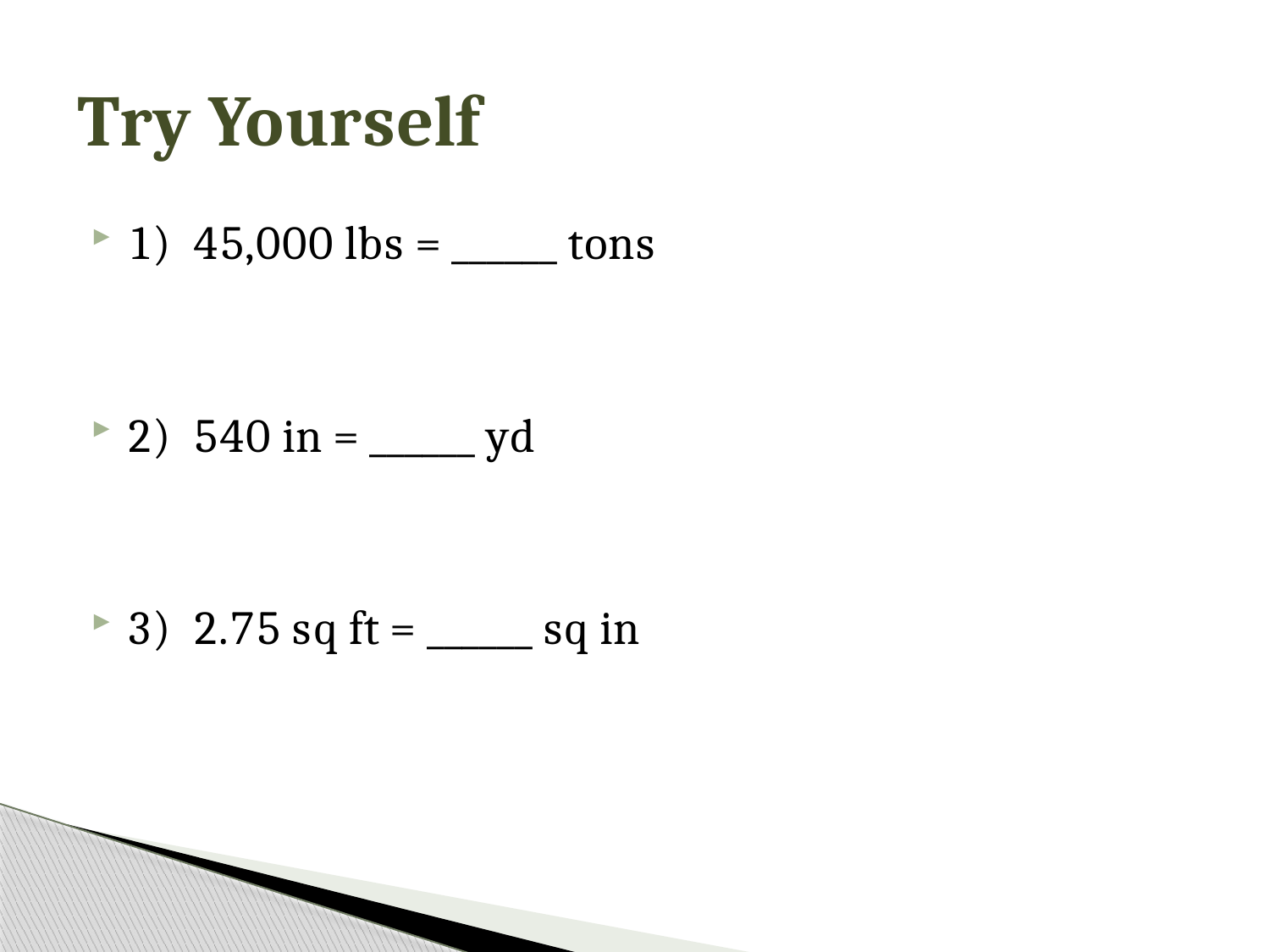

# Try Yourself
1)  45,000 lbs = ______ tons

2)  540 in = ______ yd

3)  2.75 sq ft = ______ sq in